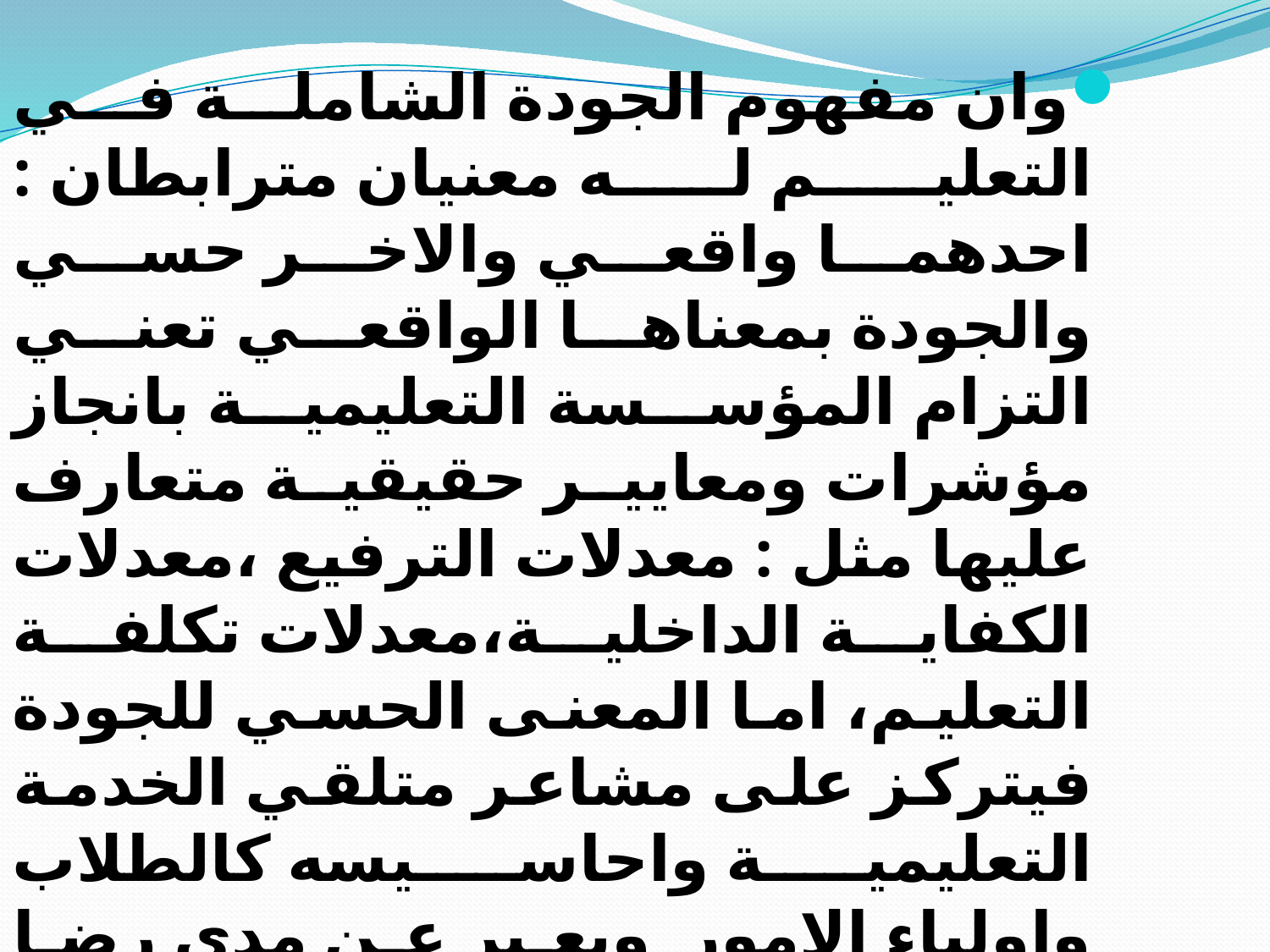

وان مفهوم الجودة الشاملة في التعليم له معنيان مترابطان : احدهما واقعي والاخر حسي والجودة بمعناها الواقعي تعني التزام المؤسسة التعليمية بانجاز مؤشرات ومعايير حقيقية متعارف عليها مثل : معدلات الترفيع ،معدلات الكفاية الداخلية،معدلات تكلفة التعليم، اما المعنى الحسي للجودة فيتركز على مشاعر متلقي الخدمة التعليمية واحاسيسه كالطلاب واولياء الامور  ويعبر عن مدى رضا المستفيد من التعليم بمستوى كفاية الخدمة التعليمية وفاعليتها ،فعندما يشعر المستفيد ان مايقدم له من خدمات يناسب توفعاته ويلبي احتياجاته الذاتية.